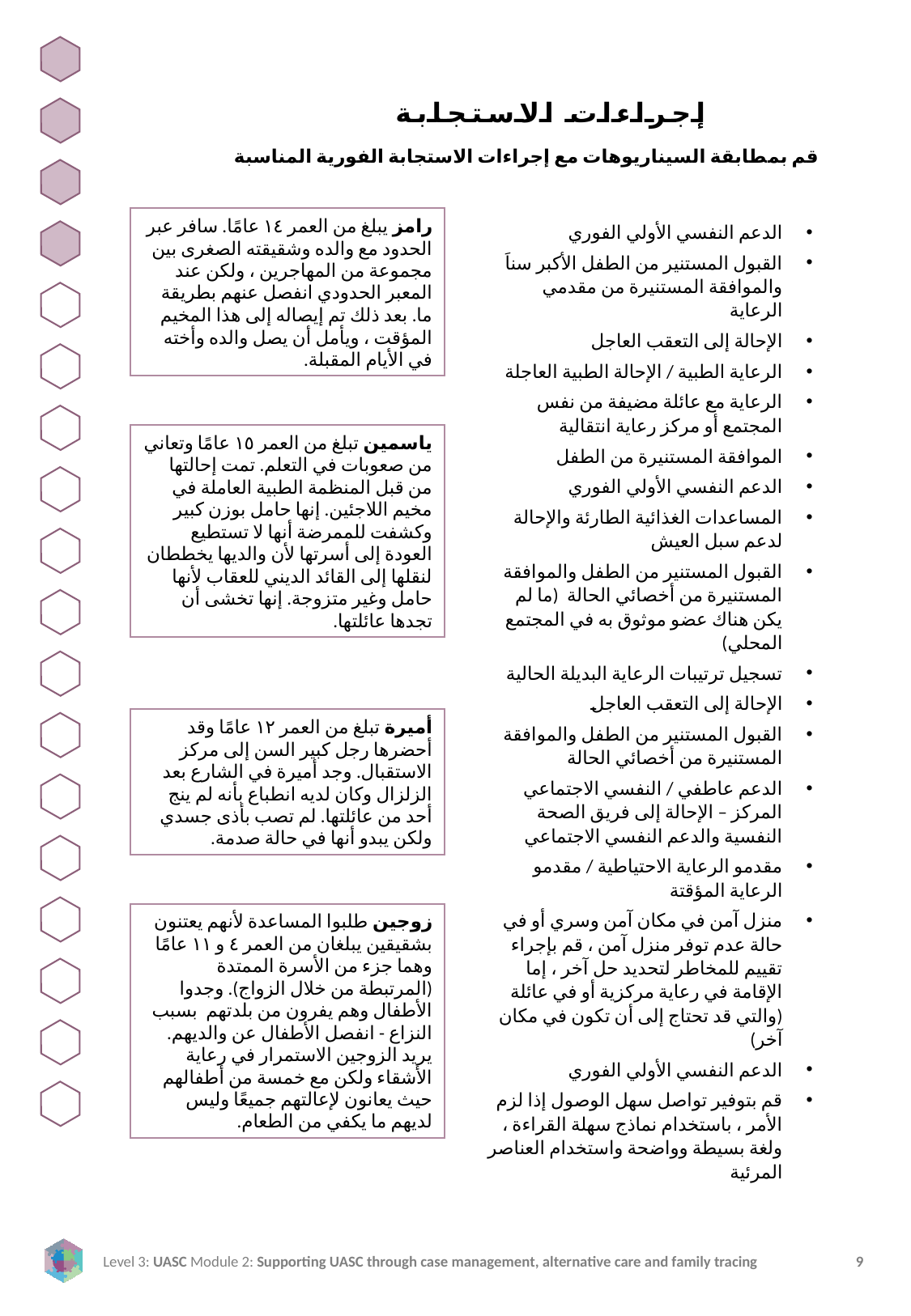

إجراءات الاستجابة

قم بمطابقة السيناريوهات مع إجراءات الاستجابة الفورية المناسبة

رامز يبلغ من العمر ١٤ عامًا. سافر عبر الحدود مع والده وشقيقته الصغرى بين مجموعة من المهاجرين ، ولكن عند المعبر الحدودي انفصل عنهم بطريقة ما. بعد ذلك تم إيصاله إلى هذا المخيم المؤقت ، ويأمل أن يصل والده وأخته في الأيام المقبلة.
الدعم النفسي الأولي الفوري
القبول المستنير من الطفل الأكبر سناَ والموافقة المستنيرة من مقدمي الرعاية
الإحالة إلى التعقب العاجل
الرعاية الطبية / الإحالة الطبية العاجلة
الرعاية مع عائلة مضيفة من نفس المجتمع أو مركز رعاية انتقالية
الموافقة المستنيرة من الطفل
الدعم النفسي الأولي الفوري
المساعدات الغذائية الطارئة والإحالة لدعم سبل العيش
القبول المستنير من الطفل والموافقة المستنيرة من أخصائي الحالة  (ما لم يكن هناك عضو موثوق به في المجتمع المحلي)
تسجيل ترتيبات الرعاية البديلة الحالية
الإحالة إلى التعقب العاجل
القبول المستنير من الطفل والموافقة المستنيرة من أخصائي الحالة
الدعم عاطفي / النفسي الاجتماعي المركز – الإحالة إلى فريق الصحة النفسية والدعم النفسي الاجتماعي
مقدمو الرعاية الاحتياطية / مقدمو الرعاية المؤقتة
منزل آمن في مكان آمن وسري أو في حالة عدم توفر منزل آمن ، قم بإجراء تقييم للمخاطر لتحديد حل آخر ، إما الإقامة في رعاية مركزية أو في عائلة (والتي قد تحتاج إلى أن تكون في مكان آخر)
الدعم النفسي الأولي الفوري
قم بتوفير تواصل سهل الوصول إذا لزم الأمر ، باستخدام نماذج سهلة القراءة ، ولغة بسيطة وواضحة واستخدام العناصر المرئية

ياسمين تبلغ من العمر ١٥ عامًا وتعاني من صعوبات في التعلم. تمت إحالتها من قبل المنظمة الطبية العاملة في مخيم اللاجئين. إنها حامل بوزن كبير وكشفت للممرضة أنها لا تستطيع العودة إلى أسرتها لأن والديها يخططان لنقلها إلى القائد الديني للعقاب لأنها حامل وغير متزوجة. إنها تخشى أن تجدها عائلتها.

أميرة تبلغ من العمر ١٢ عامًا وقد أحضرها رجل كبير السن إلى مركز الاستقبال. وجد أميرة في الشارع بعد الزلزال وكان لديه انطباع بأنه لم ينج أحد من عائلتها. لم تصب بأذى جسدي ولكن يبدو أنها في حالة صدمة.

زوجين طلبوا المساعدة لأنهم يعتنون بشقيقين يبلغان من العمر ٤ و ١١ عامًا وهما جزء من الأسرة الممتدة (المرتبطة من خلال الزواج). وجدوا الأطفال وهم يفرون من بلدتهم  بسبب النزاع - انفصل الأطفال عن والديهم. يريد الزوجين الاستمرار في رعاية الأشقاء ولكن مع خمسة من أطفالهم حيث يعانون لإعالتهم جميعًا وليس لديهم ما يكفي من الطعام.